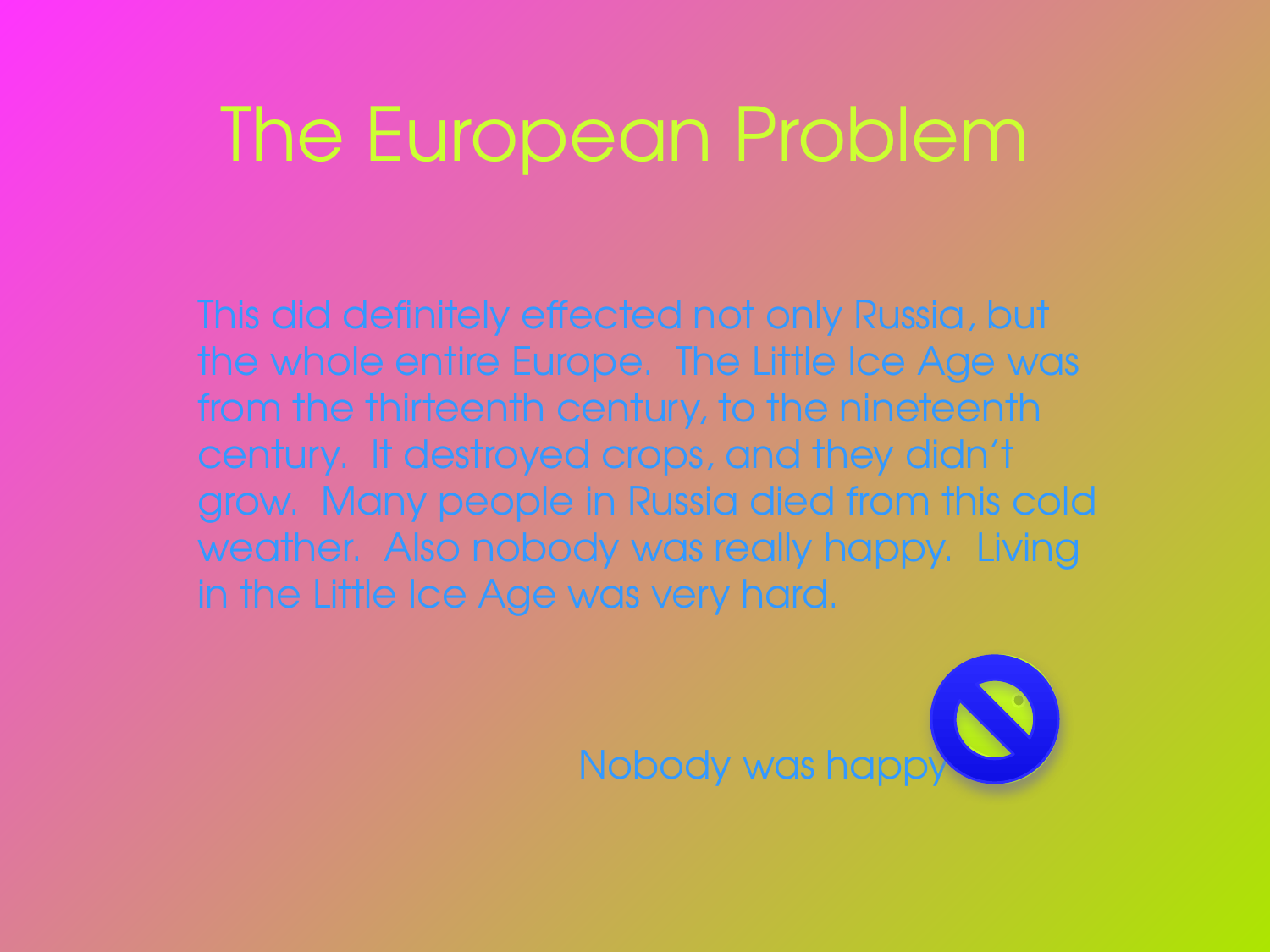

# The European Problem
	This did definitely effected not only Russia, but the whole entire Europe.  The Little Ice Age was from the thirteenth century, to the nineteenth  century.  It destroyed crops, and they didn’t grow.  Many people in Russia died from this cold weather.  Also nobody was really happy.  Living in the Little Ice Age was very hard.

     			Nobody was happy